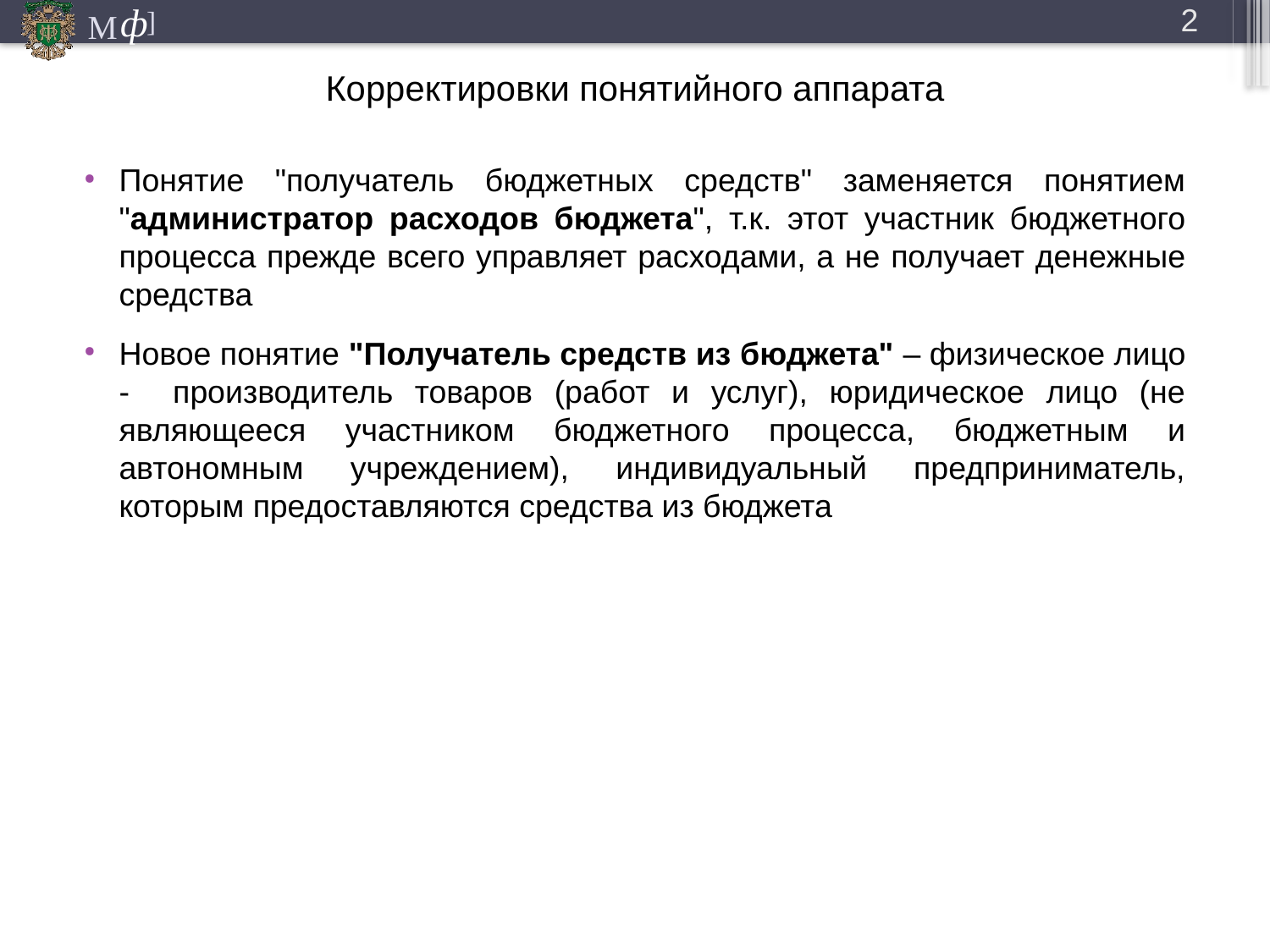

2
# Корректировки понятийного аппарата
Понятие "получатель бюджетных средств" заменяется понятием "администратор расходов бюджета", т.к. этот участник бюджетного процесса прежде всего управляет расходами, а не получает денежные средства
Новое понятие "Получатель средств из бюджета" – физическое лицо -  производитель товаров (работ и услуг), юридическое лицо (не являющееся участником бюджетного процесса, бюджетным и автономным учреждением), индивидуальный предприниматель, которым предоставляются средства из бюджета